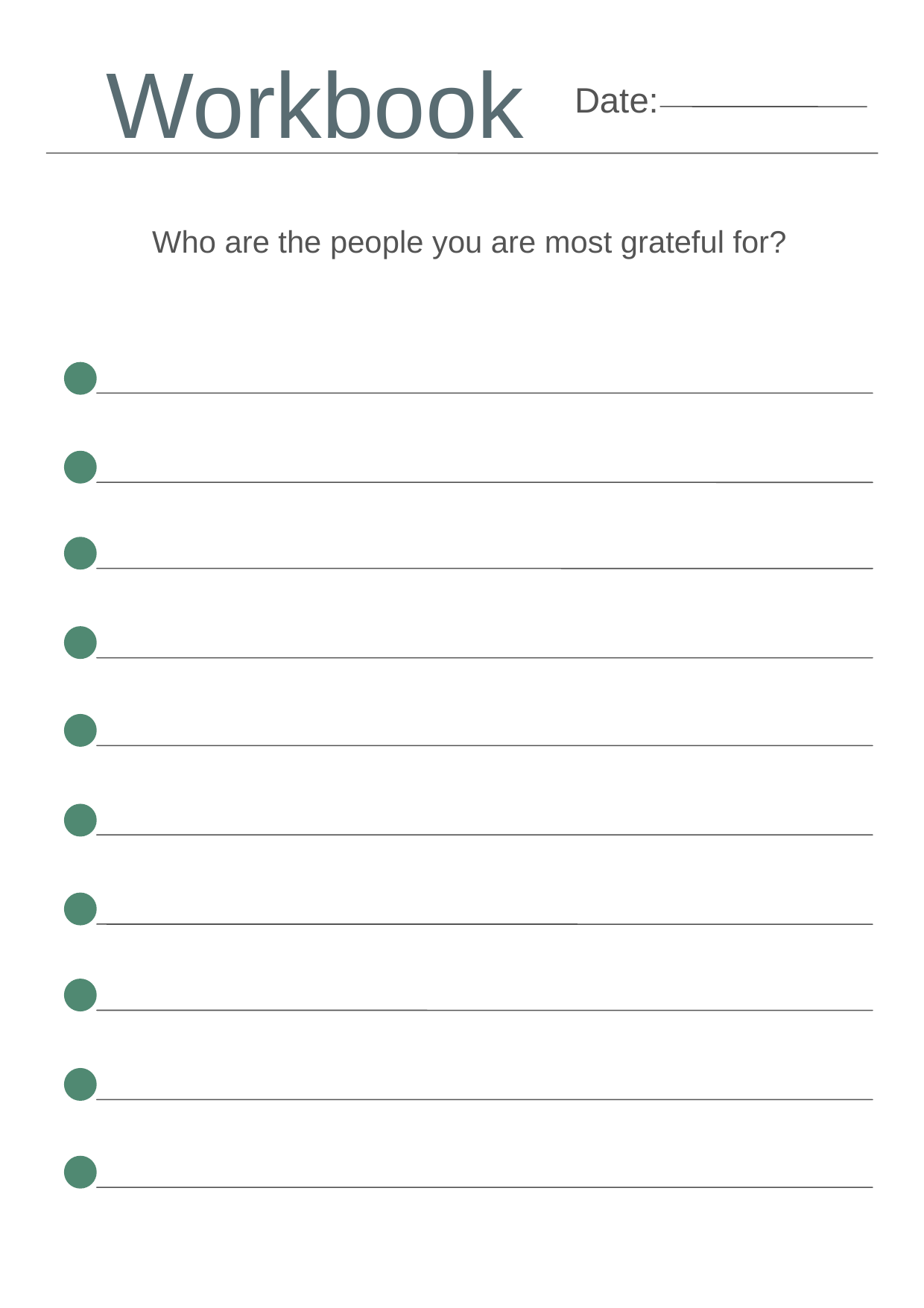

Workbook
Date:

Who are the people you are most grateful for?